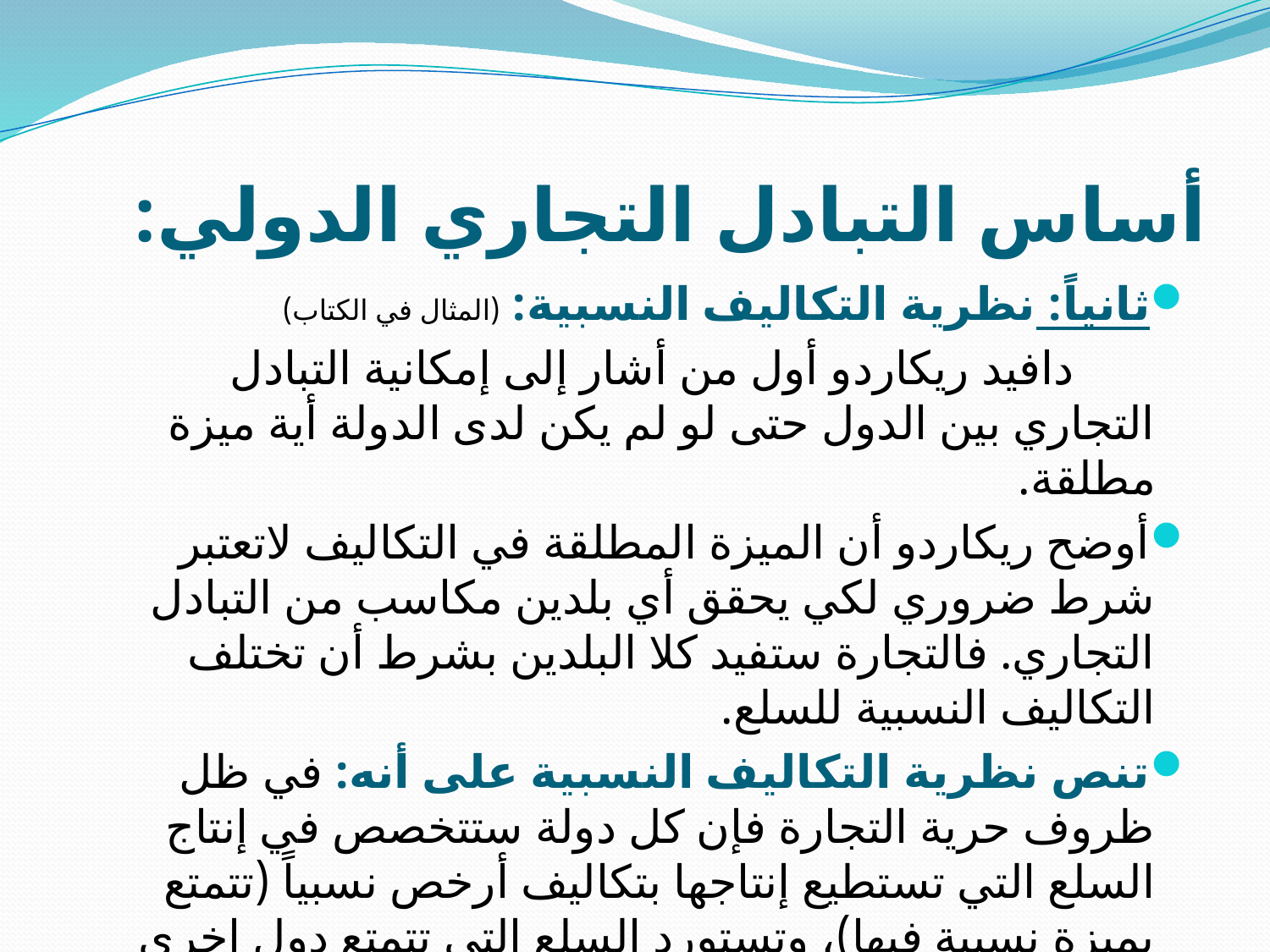

# أساس التبادل التجاري الدولي:
ثانياً: نظرية التكاليف النسبية: (المثال في الكتاب)
          دافيد ريكاردو أول من أشار إلى إمكانية التبادل التجاري بين الدول حتى لو لم يكن لدى الدولة أية ميزة مطلقة.
أوضح ريكاردو أن الميزة المطلقة في التكاليف لاتعتبر شرط ضروري لكي يحقق أي بلدين مكاسب من التبادل التجاري. فالتجارة ستفيد كلا البلدين بشرط أن تختلف التكاليف النسبية للسلع.
تنص نظرية التكاليف النسبية على أنه: في ظل ظروف حرية التجارة فإن كل دولة ستتخصص في إنتاج السلع التي تستطيع إنتاجها بتكاليف أرخص نسبياً (تتمتع بميزة نسبية فيها)، وتستورد السلع التي تتمتع دول اخرى بميزة نسبية في إنتاجها.